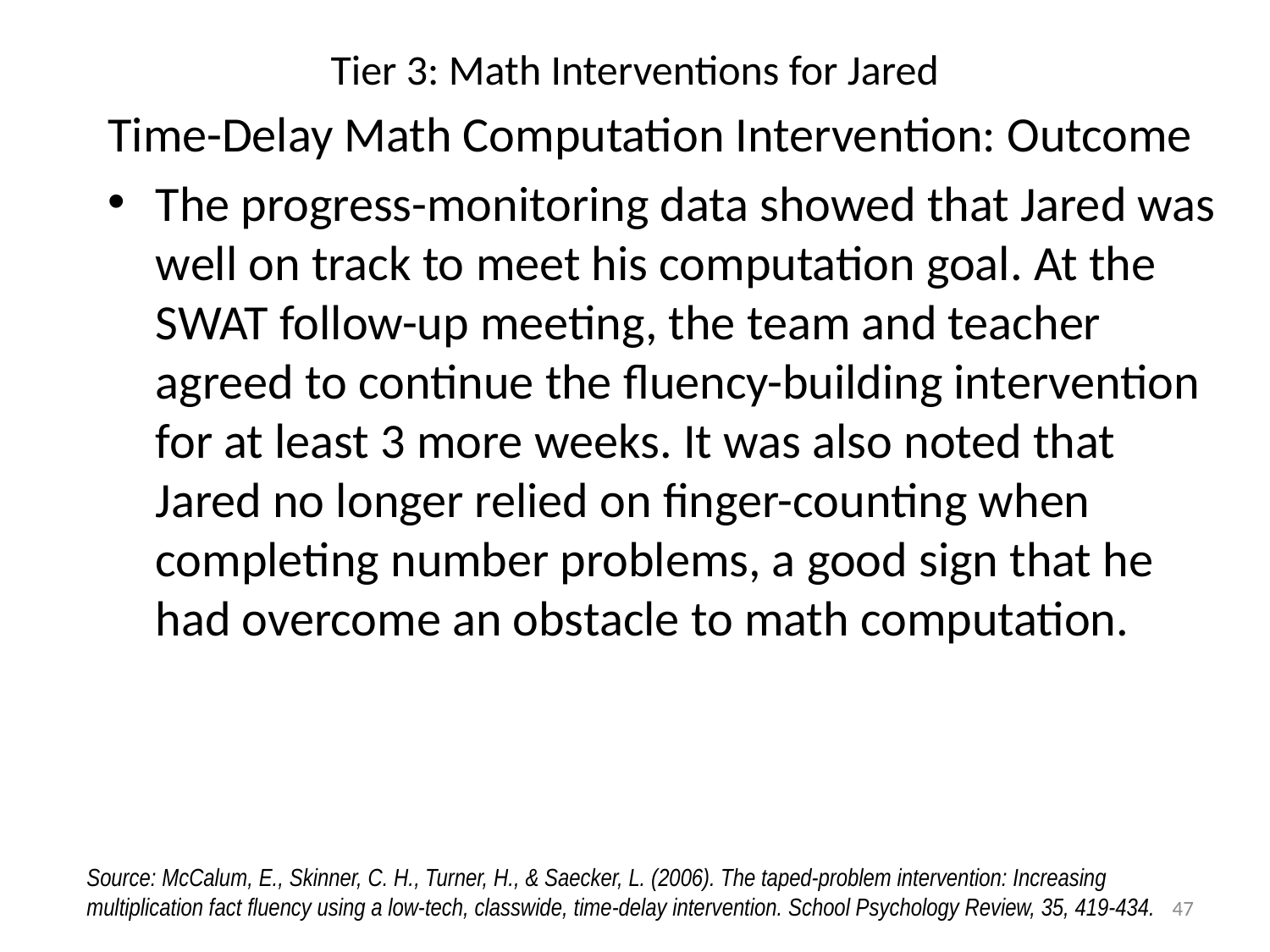

# Tier 3: Math Interventions for Jared
Time-Delay Math Computation Intervention: Outcome
The progress-monitoring data showed that Jared was well on track to meet his computation goal. At the SWAT follow-up meeting, the team and teacher agreed to continue the fluency-building intervention for at least 3 more weeks. It was also noted that Jared no longer relied on finger-counting when completing number problems, a good sign that he had overcome an obstacle to math computation.
Source: McCalum, E., Skinner, C. H., Turner, H., & Saecker, L. (2006). The taped-problem intervention: Increasing multiplication fact fluency using a low-tech, classwide, time-delay intervention. School Psychology Review, 35, 419-434.
47